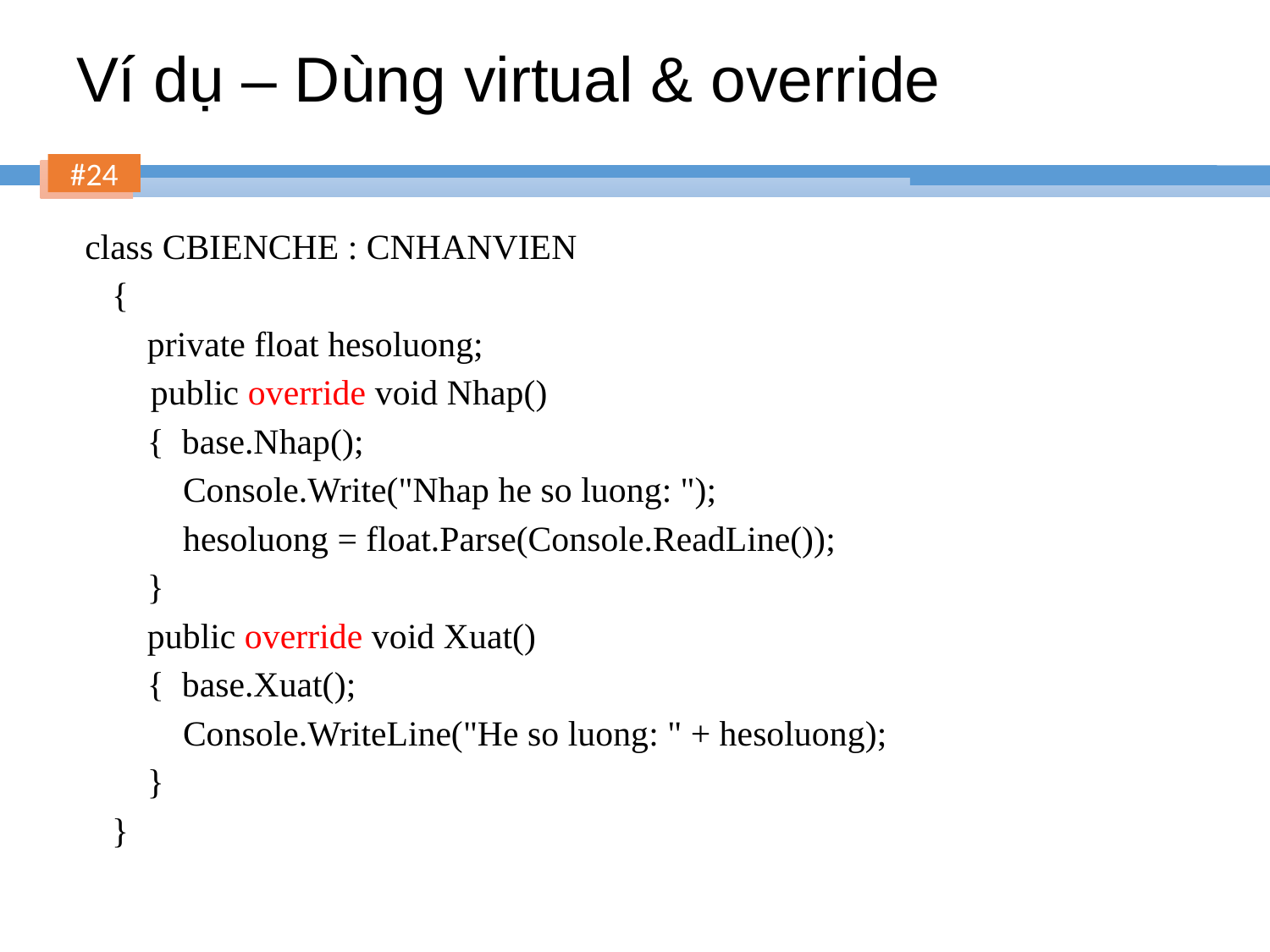

# Ví dụ – Dùng virtual & override
 class CBIENCHE : CNHANVIEN
    {
        private float hesoluong;
	   public override void Nhap()
        {  base.Nhap();
            Console.Write("Nhap he so luong: ");
            hesoluong = float.Parse(Console.ReadLine());
        }
        public override void Xuat()
        {  base.Xuat();
            Console.WriteLine("He so luong: " + hesoluong);
        }
    }
24